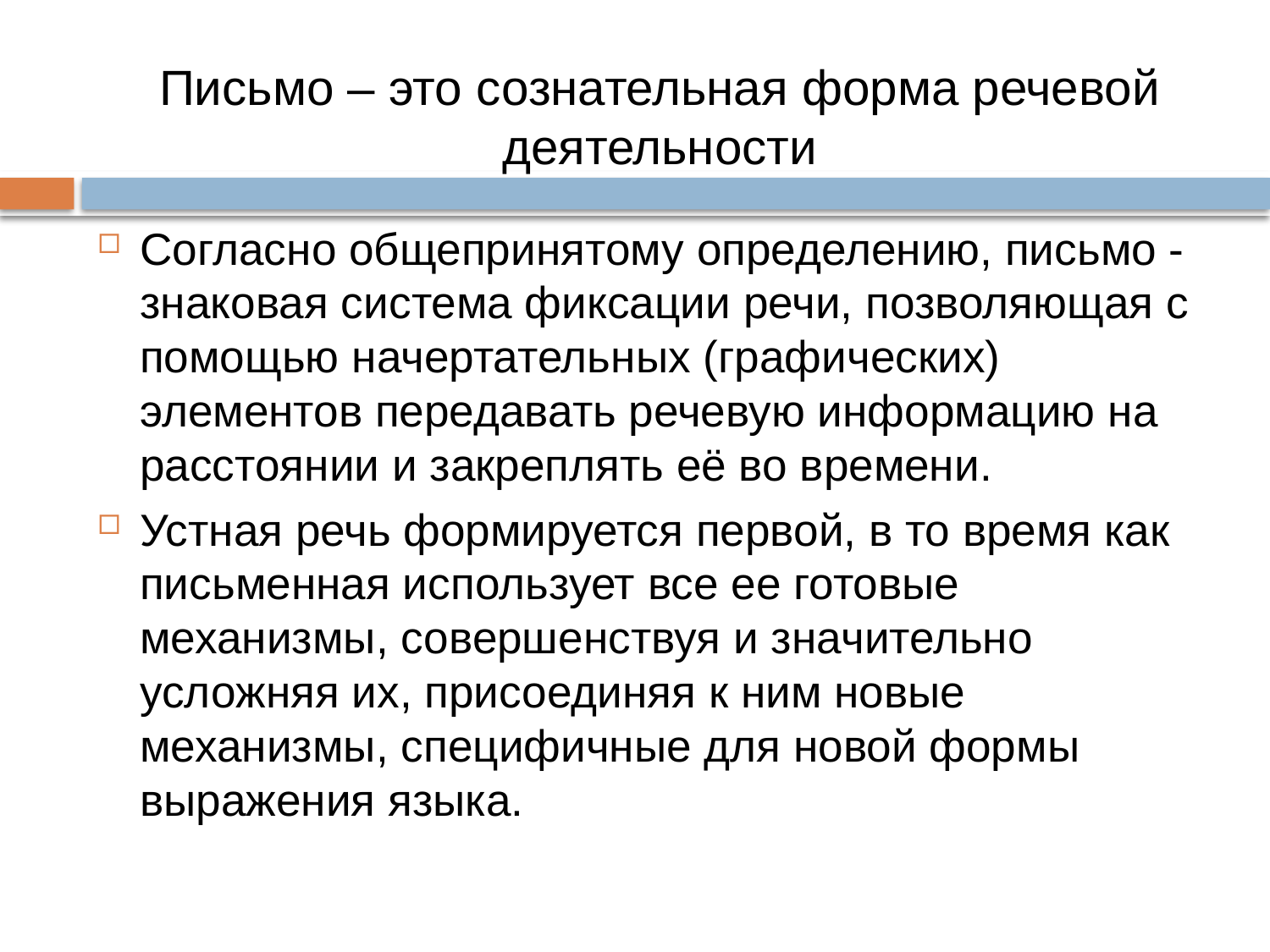

Письмо – это сознательная форма речевой деятельности

Согласно общепринятому определению, письмо - знаковая система фиксации речи, позволяющая с помощью начертательных (графических) элементов передавать речевую информацию на расстоянии и закреплять её во времени.
Устная речь формируется первой, в то время как письменная использует все ее готовые механизмы, совершенствуя и значительно усложняя их, присоединяя к ним новые механизмы, специфичные для новой формы выражения языка.